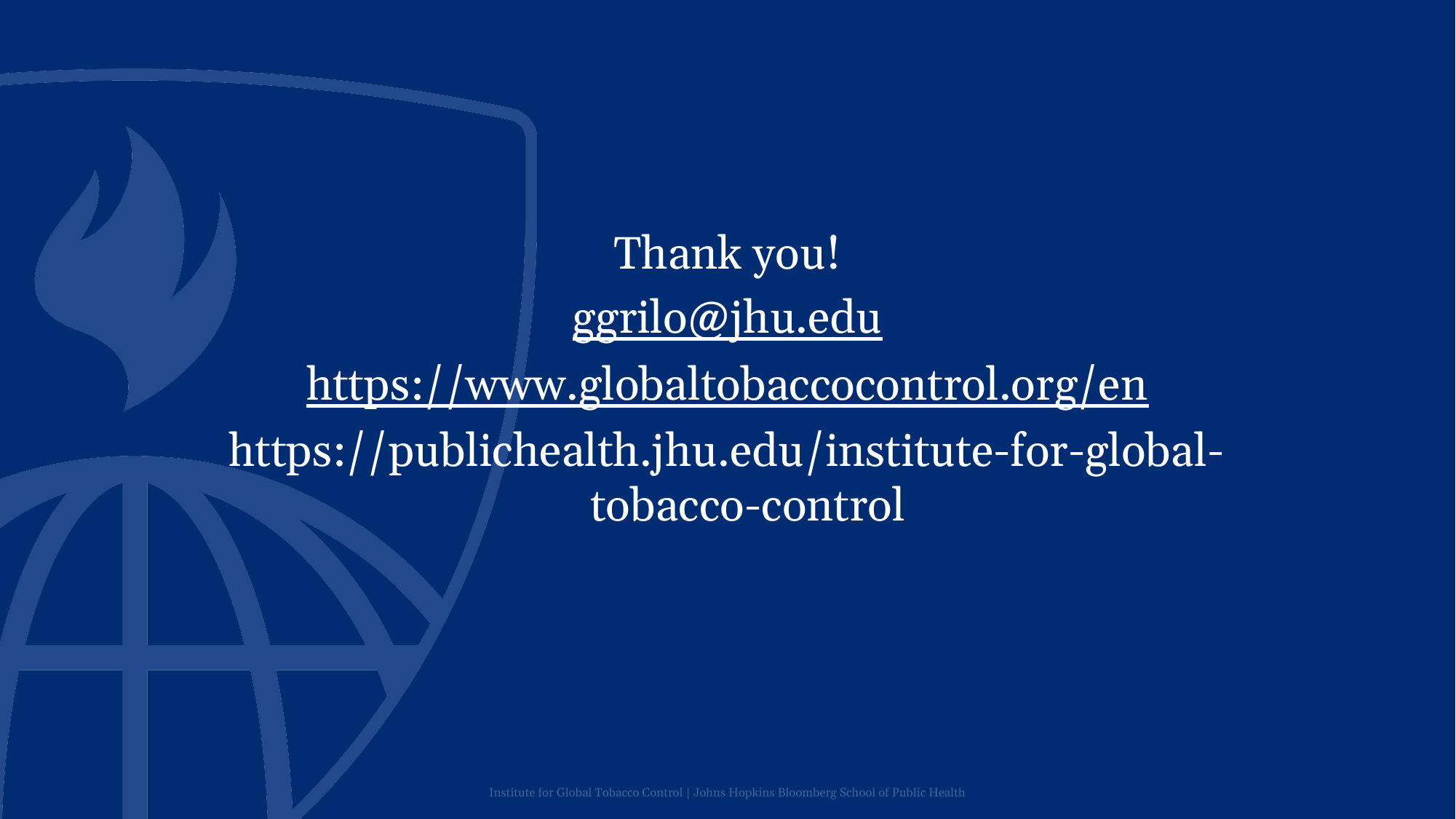

Thank you!
ggrilo@jhu.edu
https://www.globaltobaccocontrol.org/en
https://publichealth.jhu.edu/institute-for-global-tobacco-control

Institute for Global Tobacco Control | Johns Hopkins Bloomberg School of Public Health